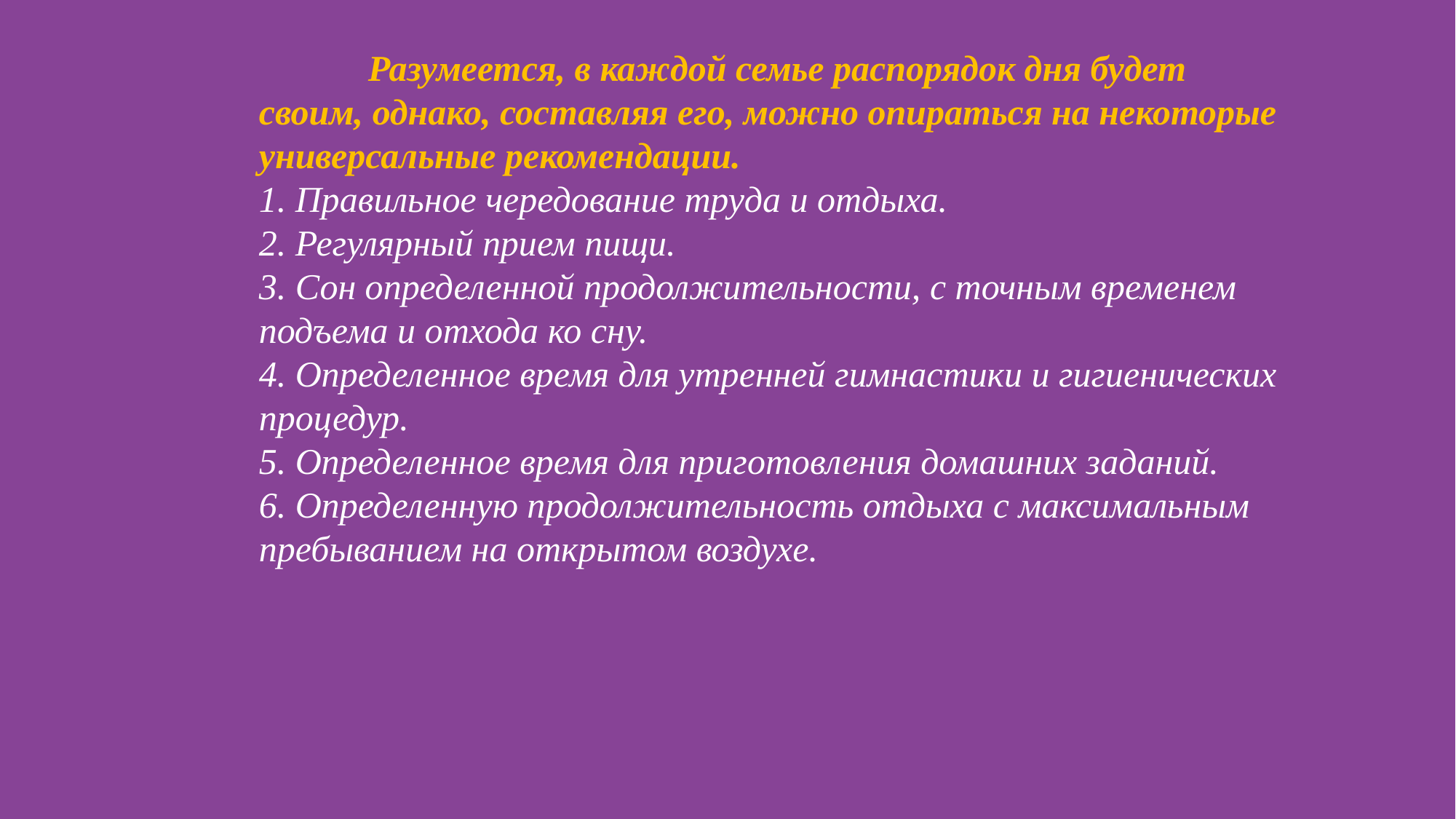

#
	Разумеется, в каждой семье распорядок дня будет своим, однако, составляя его, можно опираться на некоторые универсальные рекомендации.
1. Правильное чередование труда и отдыха.
2. Регулярный прием пищи.
3. Сон определенной продолжительности, с точным временем подъема и отхода ко сну.
4. Определенное время для утренней гимнастики и гигиенических процедур.
5. Определенное время для приготовления домашних заданий.
6. Определенную продолжительность отдыха с максимальным пребыванием на открытом воздухе.